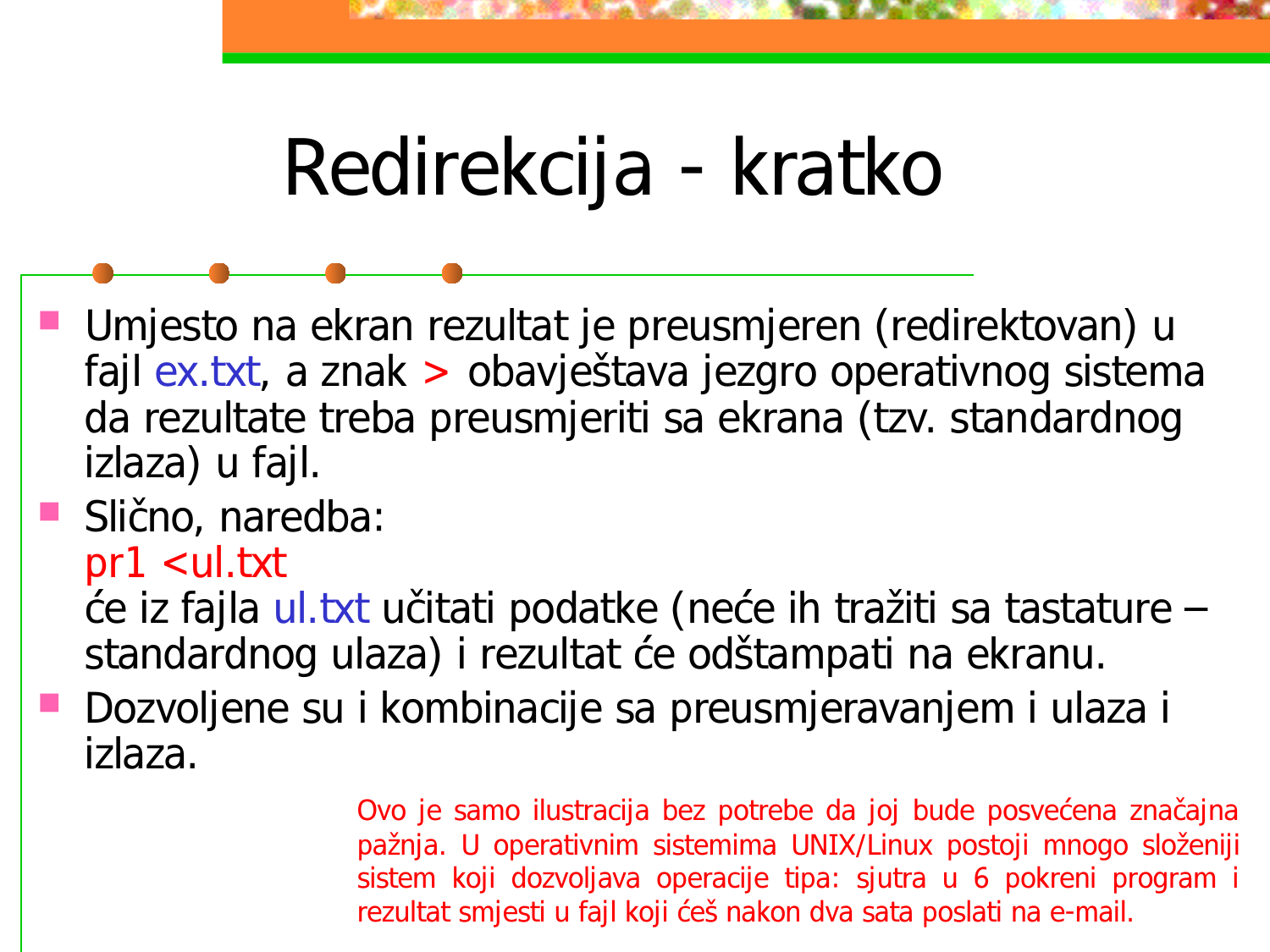

# Redirekcija - kratko
Umjesto na ekran rezultat je preusmjeren (redirektovan) u fajl ex.txt, a znak > obavještava jezgro operativnog sistema da rezultate treba preusmjeriti sa ekrana (tzv. standardnog izlaza) u fajl.
Slično, naredba:
pr1 <ul.txt
će iz fajla ul.txt učitati podatke (neće ih tražiti sa tastature – standardnog ulaza) i rezultat će odštampati na ekranu.
Dozvoljene su i kombinacije sa preusmjeravanjem i ulaza i izlaza.
Ovo je samo ilustracija bez potrebe da joj bude posvećena značajna pažnja. U operativnim sistemima UNIX/Linux postoji mnogo složeniji sistem koji dozvoljava operacije tipa: sjutra u 6 pokreni program i rezultat smjesti u fajl koji ćeš nakon dva sata poslati na e-mail.